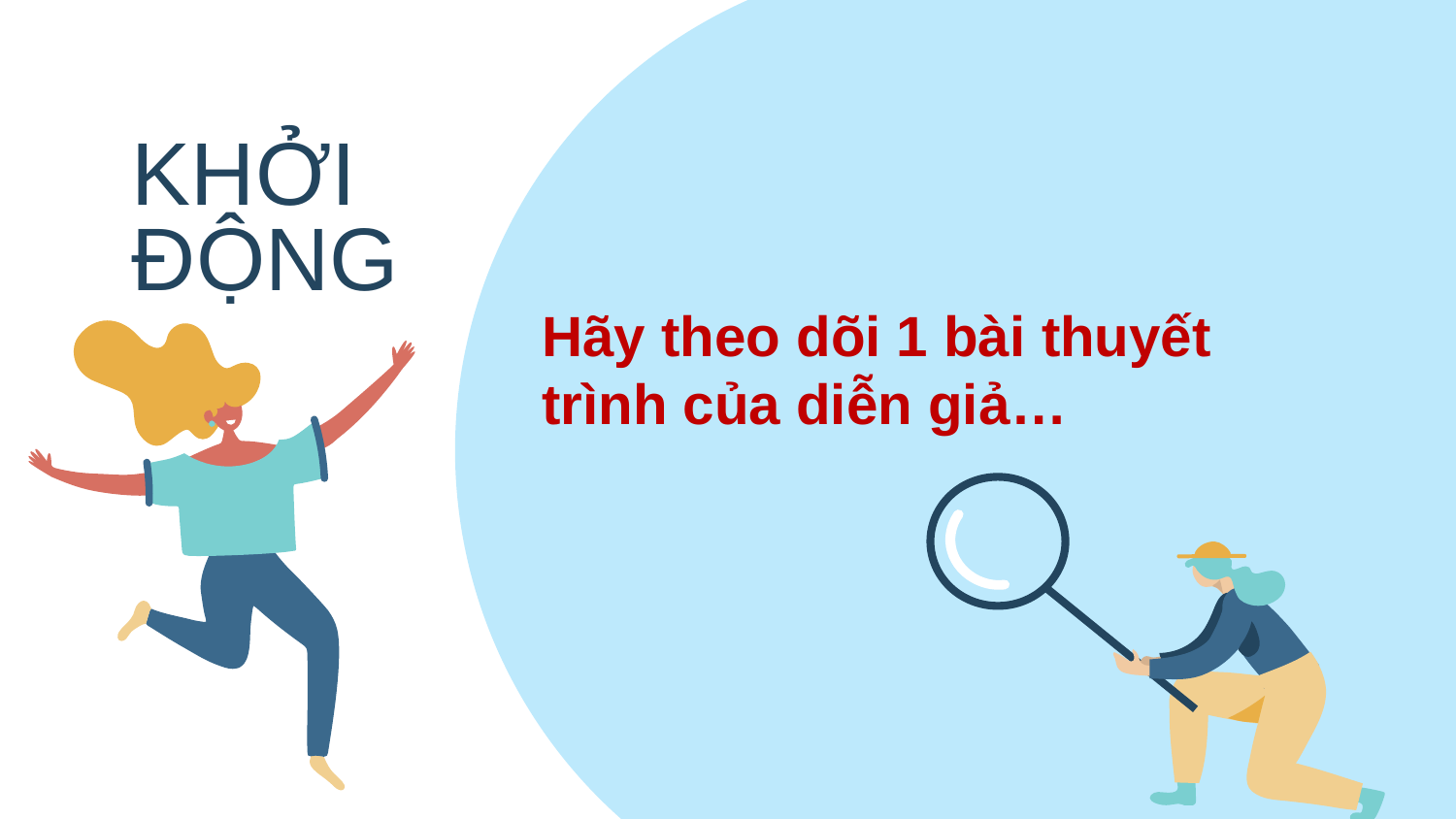

# KHỞI ĐỘNG
Hãy theo dõi 1 bài thuyết trình của diễn giả…